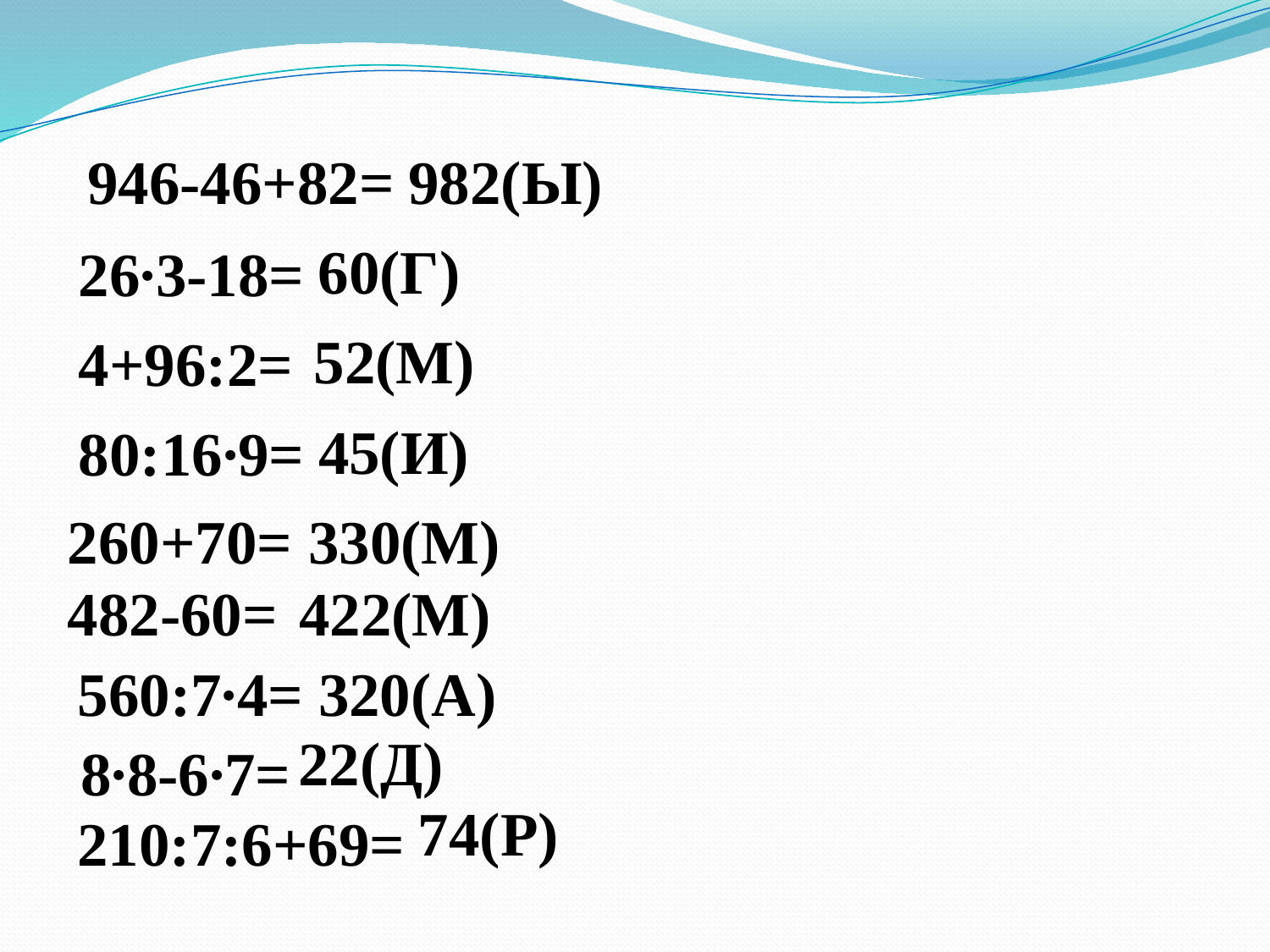

946-46+82=
982(Ы)
60(Г)
26∙3-18=
 52(М)
4+96:2=
45(И)
80:16∙9=
260+70=
330(М)
482-60=
422(М)
560:7∙4=
320(А)
22(Д)
8∙8-6∙7=
74(Р)
210:7:6+69=